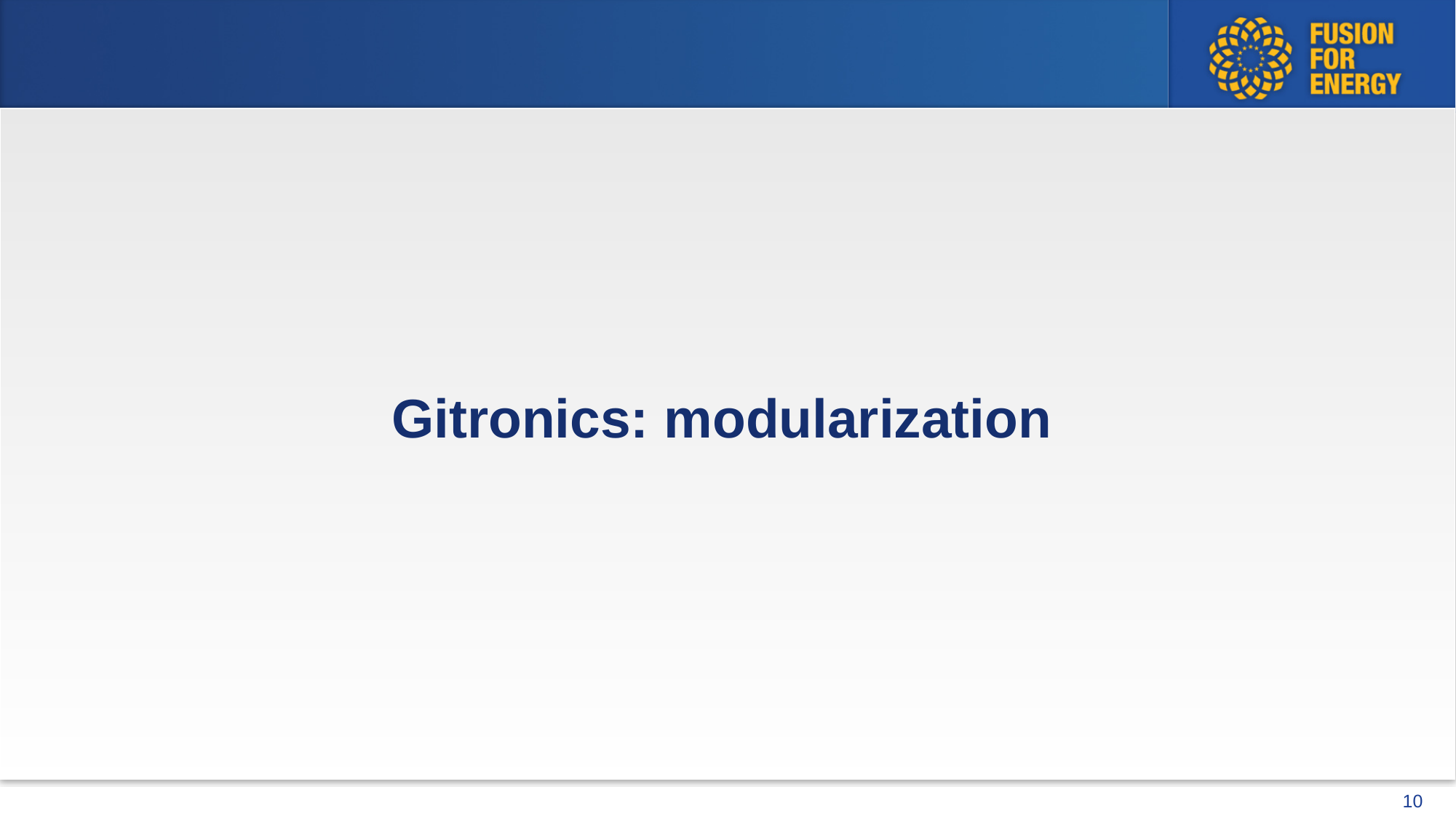

Gitronics: modularization
10
JT-60SA development with Gitronics